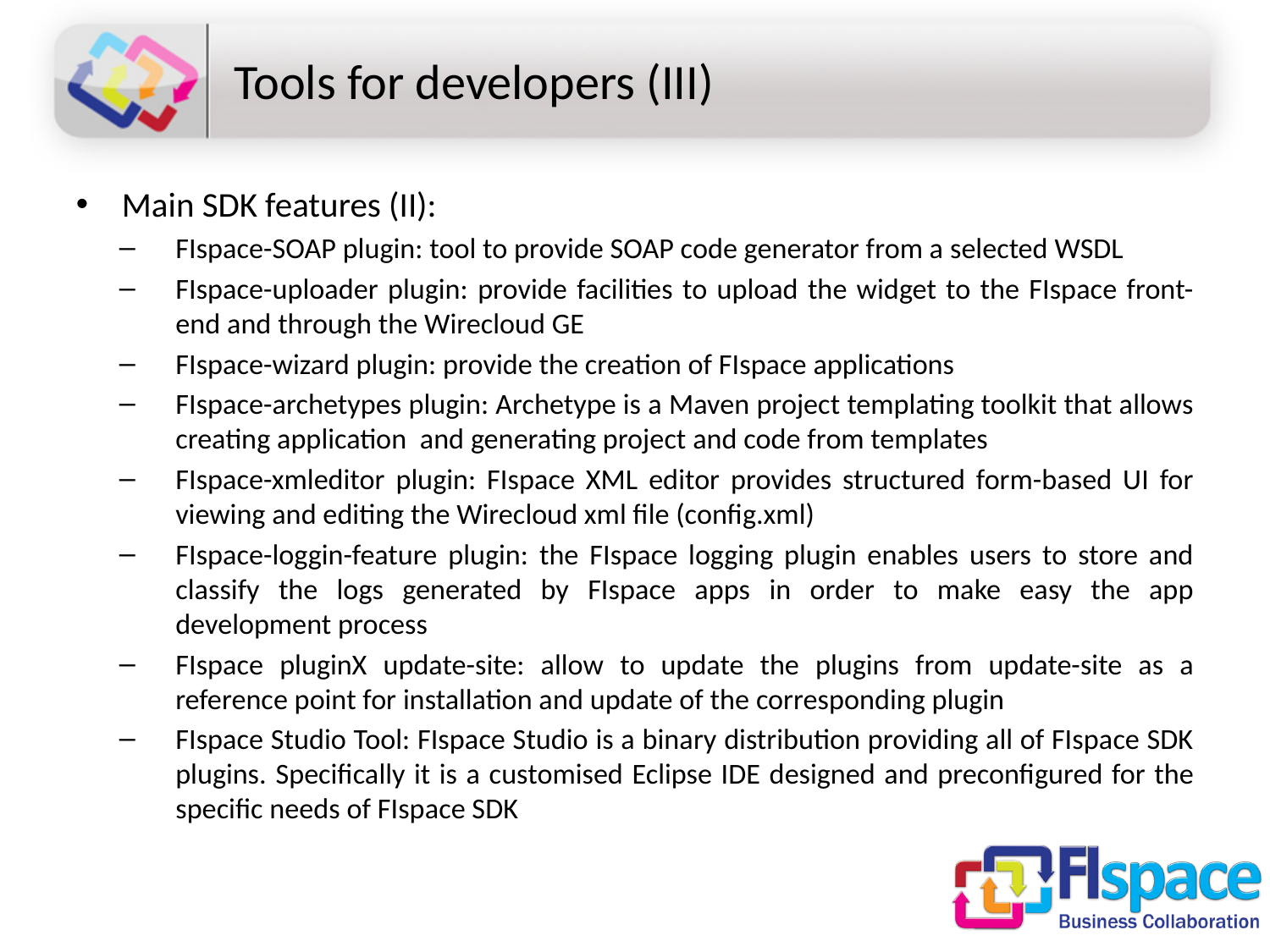

# Tools for developers (III)
Main SDK features (II):
FIspace-SOAP plugin: tool to provide SOAP code generator from a selected WSDL
FIspace-uploader plugin: provide facilities to upload the widget to the FIspace front-end and through the Wirecloud GE
FIspace-wizard plugin: provide the creation of FIspace applications
FIspace-archetypes plugin: Archetype is a Maven project templating toolkit that allows creating application  and generating project and code from templates
FIspace-xmleditor plugin: FIspace XML editor provides structured form-based UI for viewing and editing the Wirecloud xml file (config.xml)
FIspace-loggin-feature plugin: the FIspace logging plugin enables users to store and classify the logs generated by FIspace apps in order to make easy the app development process
FIspace pluginX update-site: allow to update the plugins from update-site as a reference point for installation and update of the corresponding plugin
FIspace Studio Tool: FIspace Studio is a binary distribution providing all of FIspace SDK plugins. Specifically it is a customised Eclipse IDE designed and preconfigured for the specific needs of FIspace SDK